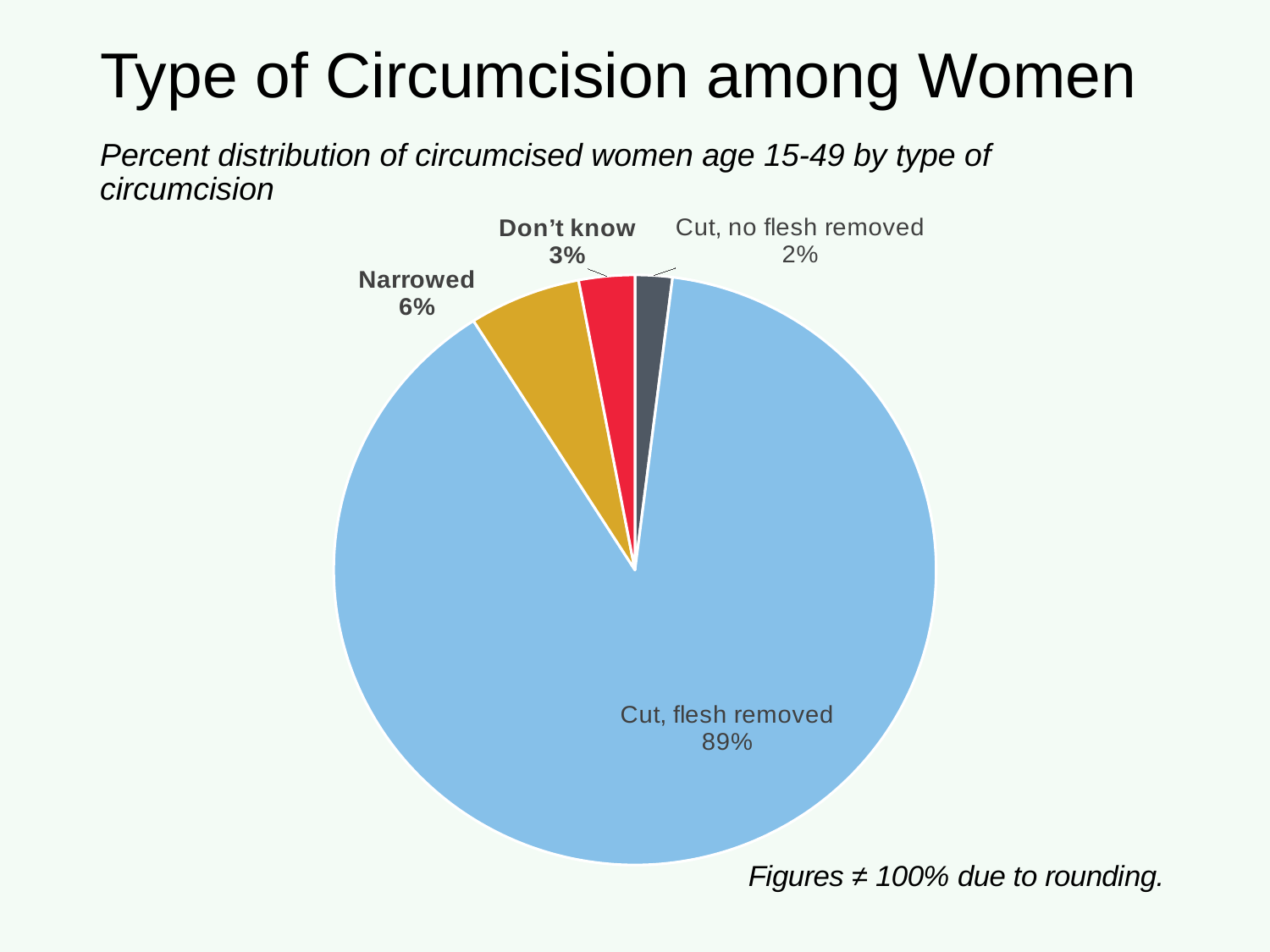

# Type of Circumcision among Women
Percent distribution of circumcised women age 15-49 by type of circumcision

### Chart

| Category | Sales |
|---|---|
| Cut, no flesh removed | 2.0 |
| Cut, flesh removed | 89.0 |
| Narrowed | 6.0 |
| Don't know | 3.0 |